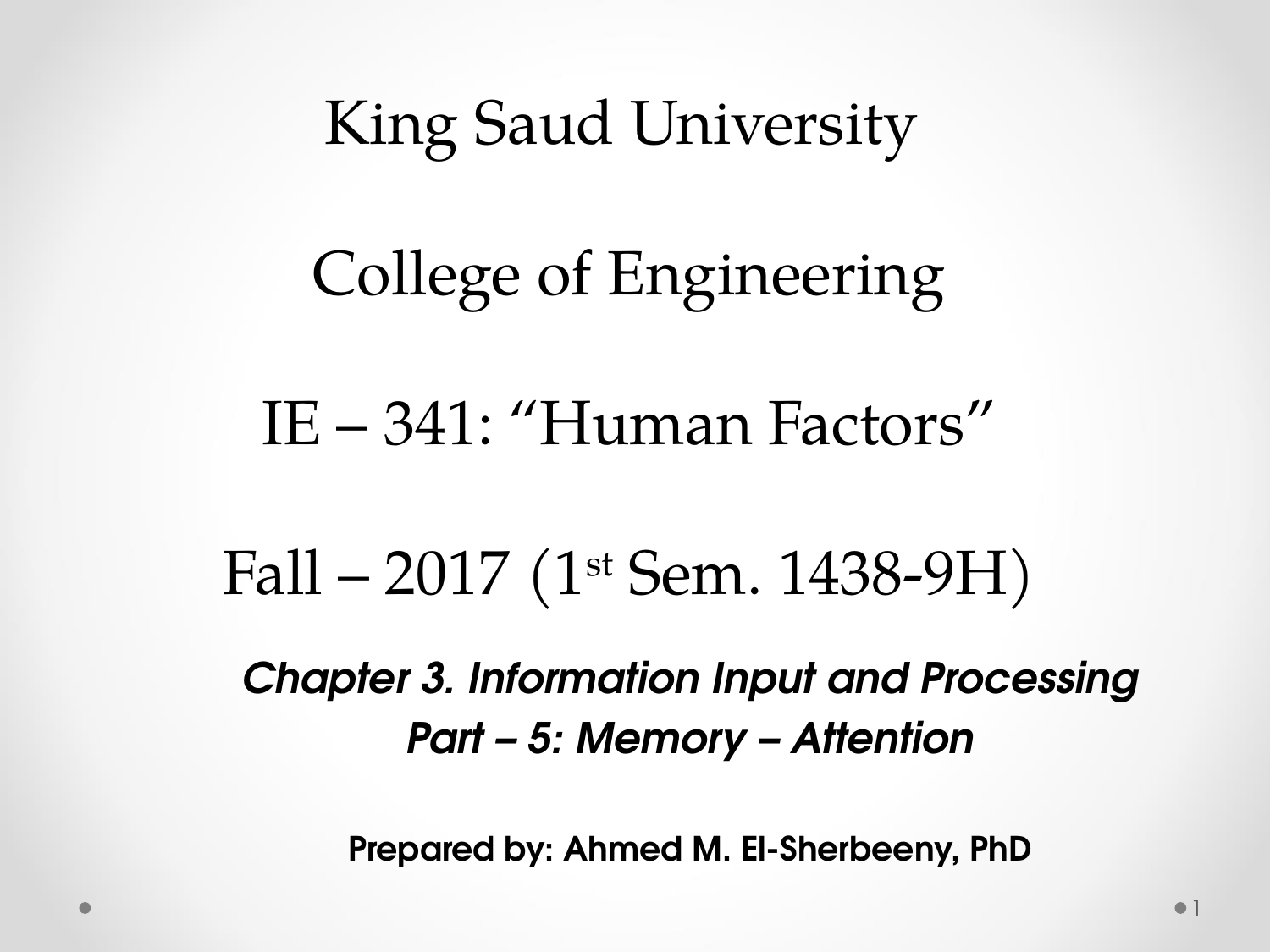

# King Saud University College of Engineering IE – 341: “Human Factors” Fall – 2017 (1st Sem. 1438-9H)
Chapter 3. Information Input and Processing
Part – 5: Memory – Attention

Prepared by: Ahmed M. El-Sherbeeny, PhD
1